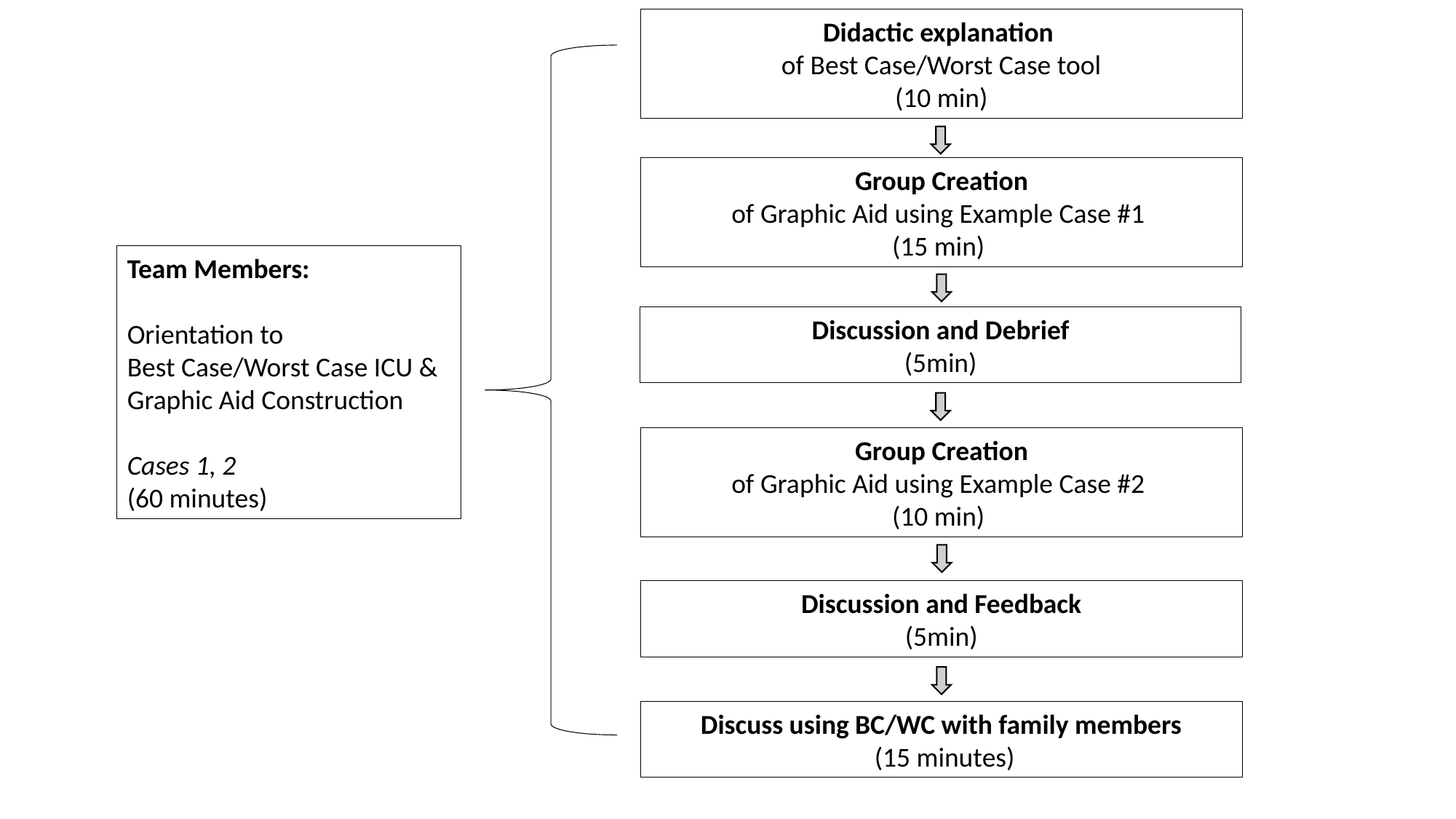

Didactic explanation
of Best Case/Worst Case tool
(10 min)

Group Creation
of Graphic Aid using Example Case #1
(15 min)
Team Members:

Orientation to
Best Case/Worst Case ICU &
Graphic Aid Construction

Cases 1, 2
(60 minutes)

Discussion and Debrief
(5min)

Group Creation
of Graphic Aid using Example Case #2
(10 min)

Discussion and Feedback
(5min)

Discuss using BC/WC with family members
 (15 minutes)